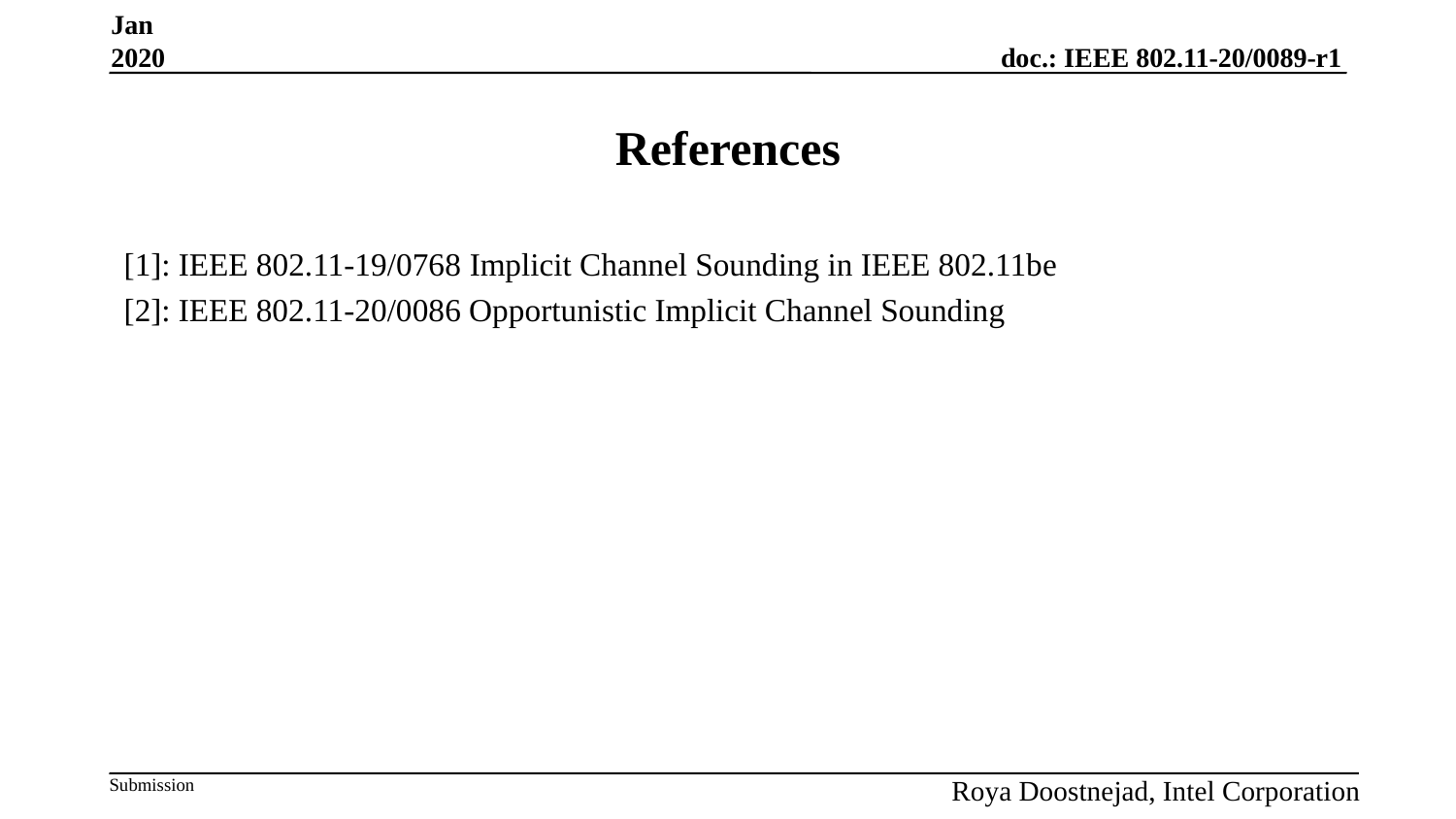

Jan 2020
# References
[1]: IEEE 802.11-19/0768 Implicit Channel Sounding in IEEE 802.11be
[2]: IEEE 802.11-20/0086 Opportunistic Implicit Channel Sounding

Roya Doostnejad, Intel Corporation